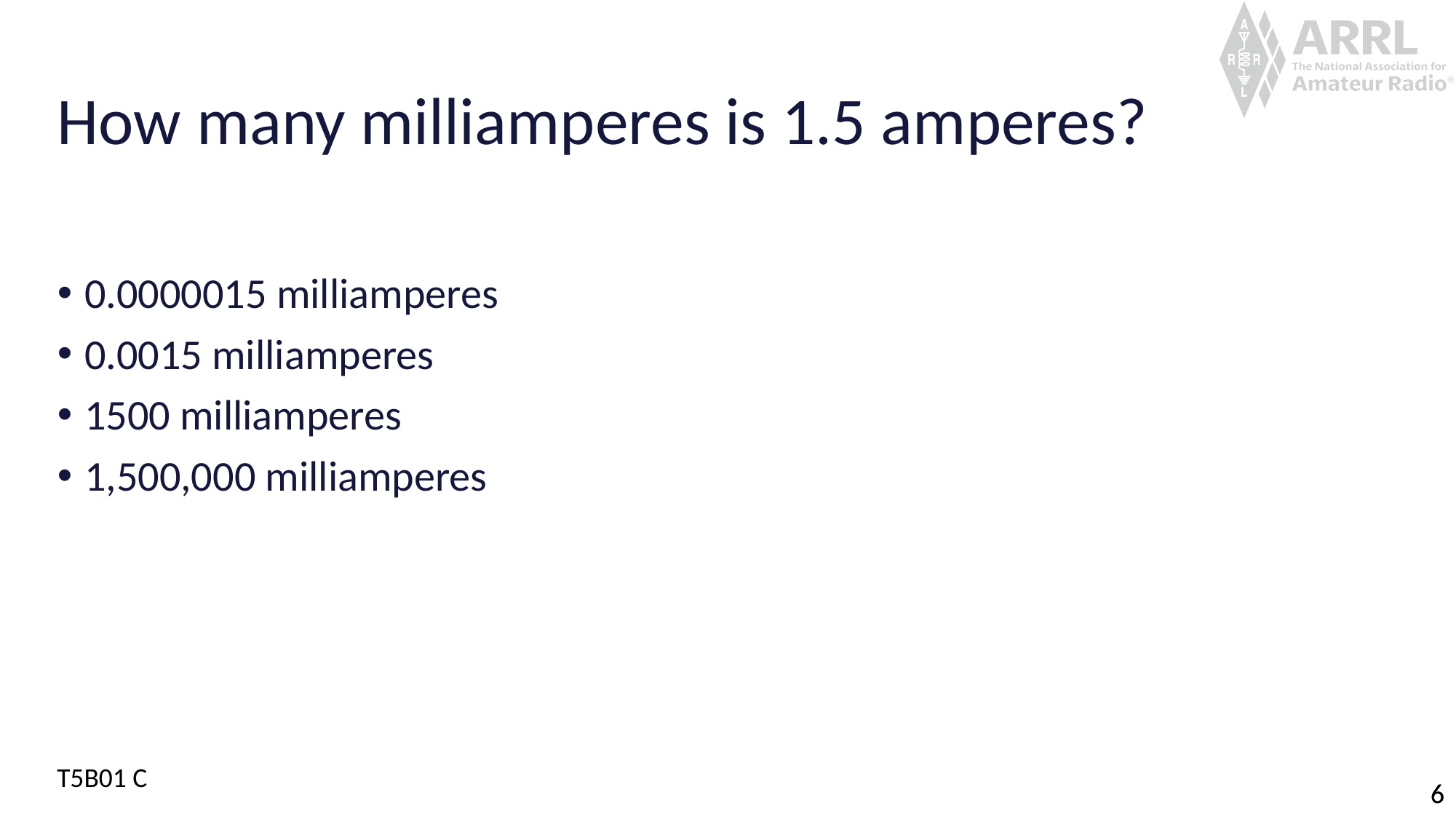

# How many milliamperes is 1.5 amperes?
0.0000015 milliamperes
0.0015 milliamperes
1500 milliamperes
1,500,000 milliamperes
T5B01 C